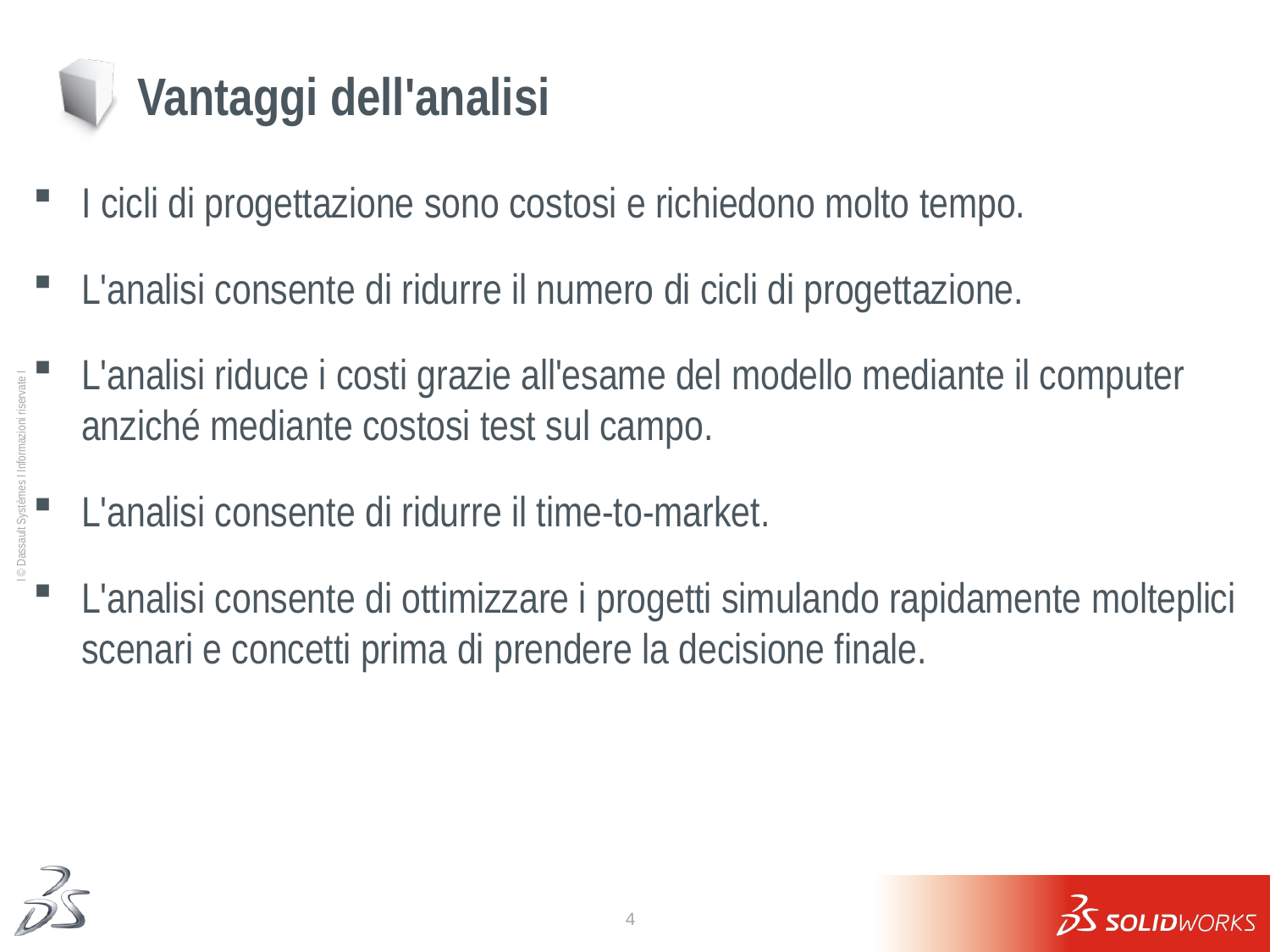

# Vantaggi dell'analisi
I cicli di progettazione sono costosi e richiedono molto tempo.
L'analisi consente di ridurre il numero di cicli di progettazione.
L'analisi riduce i costi grazie all'esame del modello mediante il computer anziché mediante costosi test sul campo.
L'analisi consente di ridurre il time-to-market.
L'analisi consente di ottimizzare i progetti simulando rapidamente molteplici scenari e concetti prima di prendere la decisione finale.